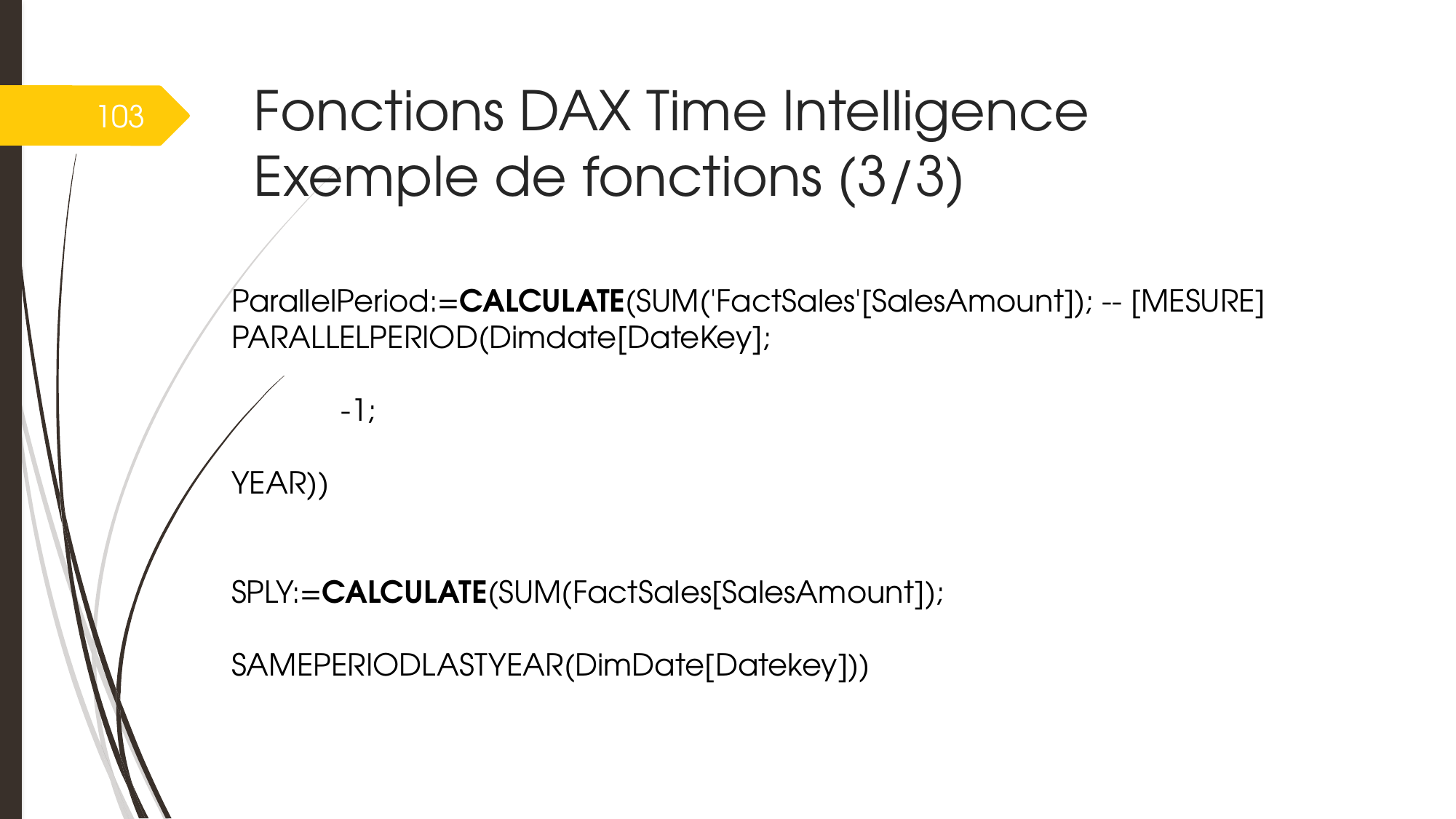

# Fonctions DAX Time Intelligence Exemple de fonctions (3/3)
103
ParallelPeriod:=CALCULATE(SUM('FactSales'[SalesAmount]); -- [MESURE]
PARALLELPERIOD(Dimdate[DateKey];
											-1;
										YEAR))

SPLY:=CALCULATE(SUM(FactSales[SalesAmount]);
					SAMEPERIODLASTYEAR(DimDate[Datekey]))